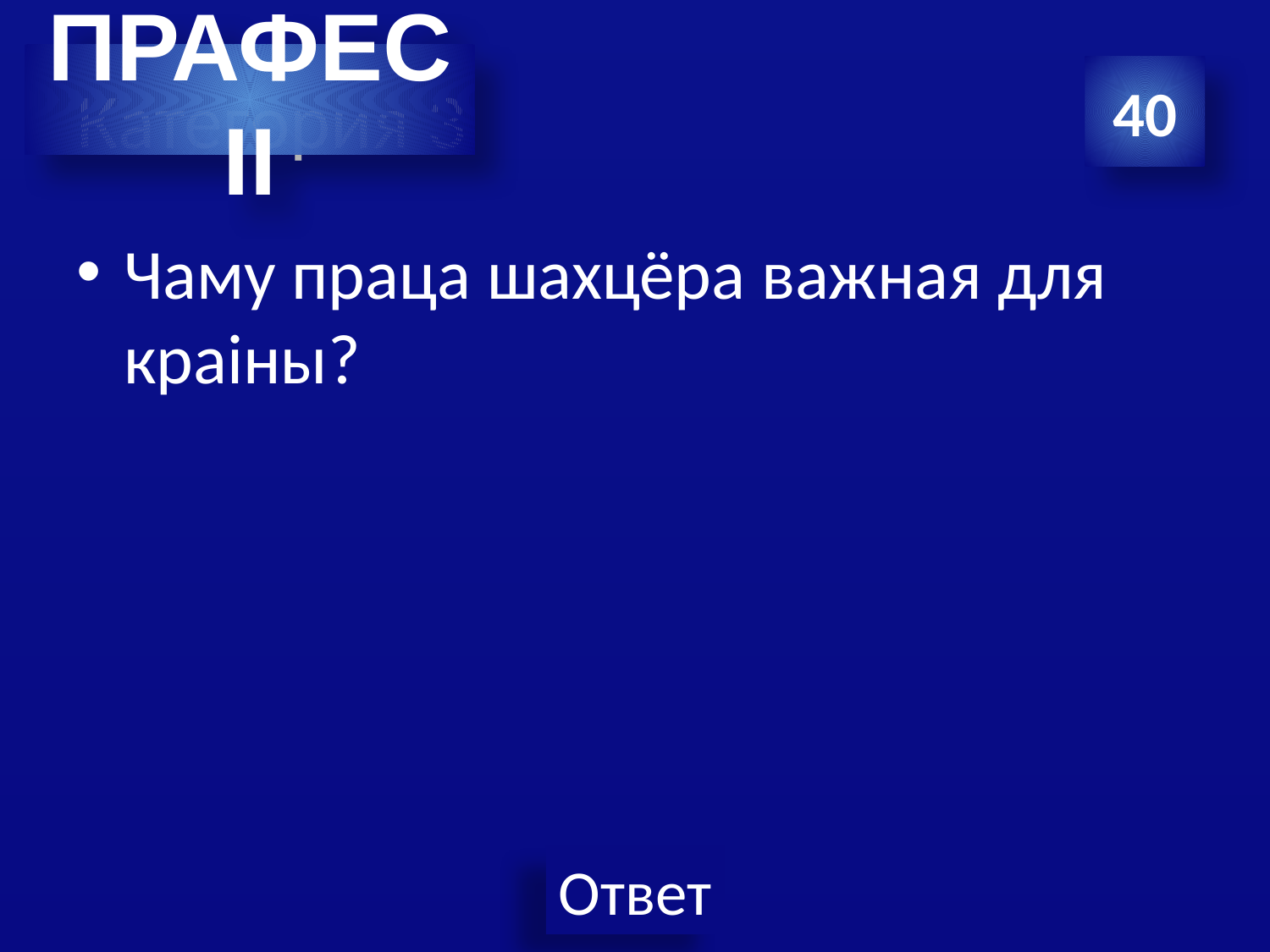

# Категория 3
ПРАФЕСІІ
40
Чаму праца шахцёра важная для краіны?